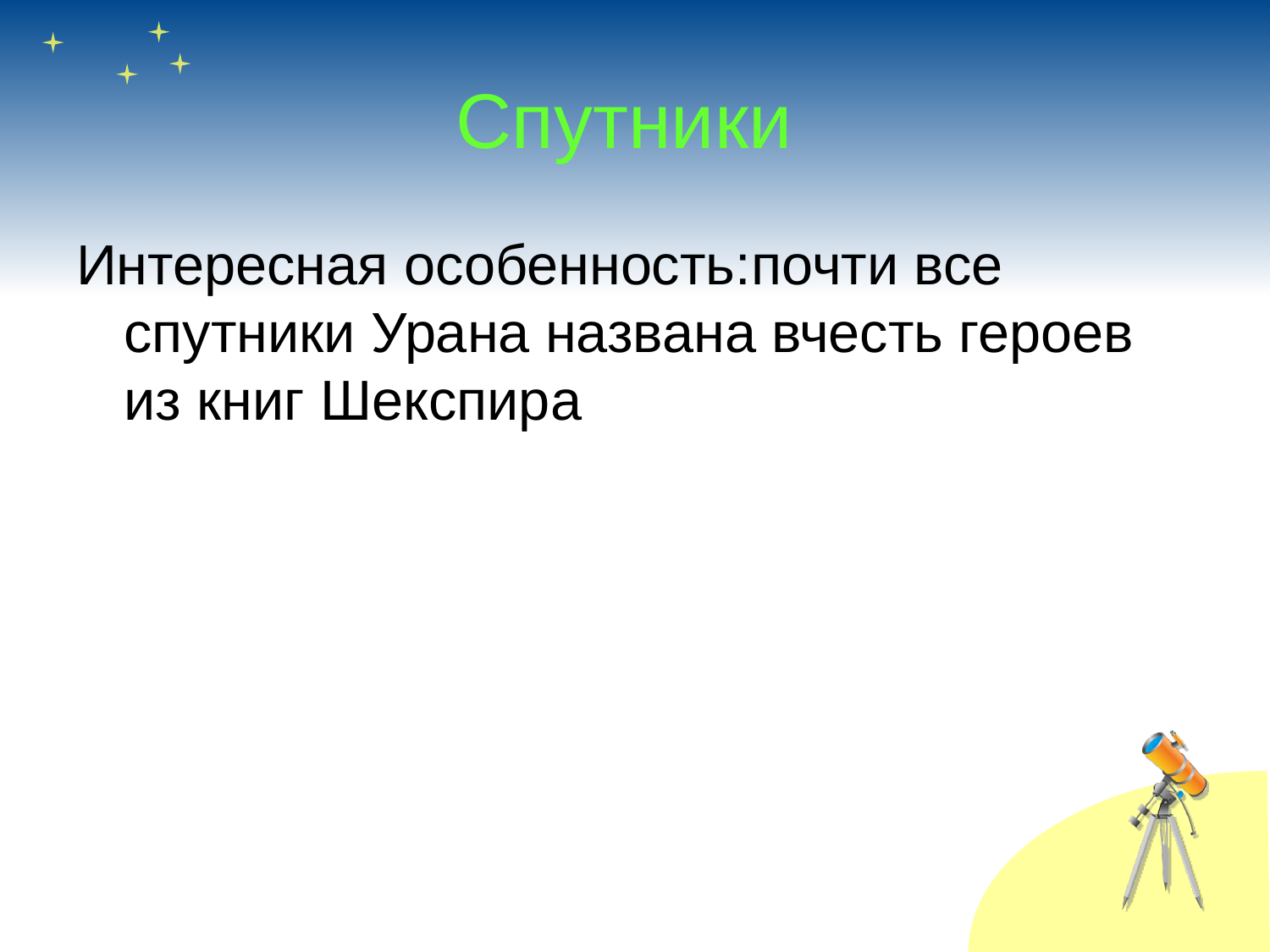

# Спутники
Интересная особенность:почти все спутники Урана названа вчесть героев из книг Шекспира